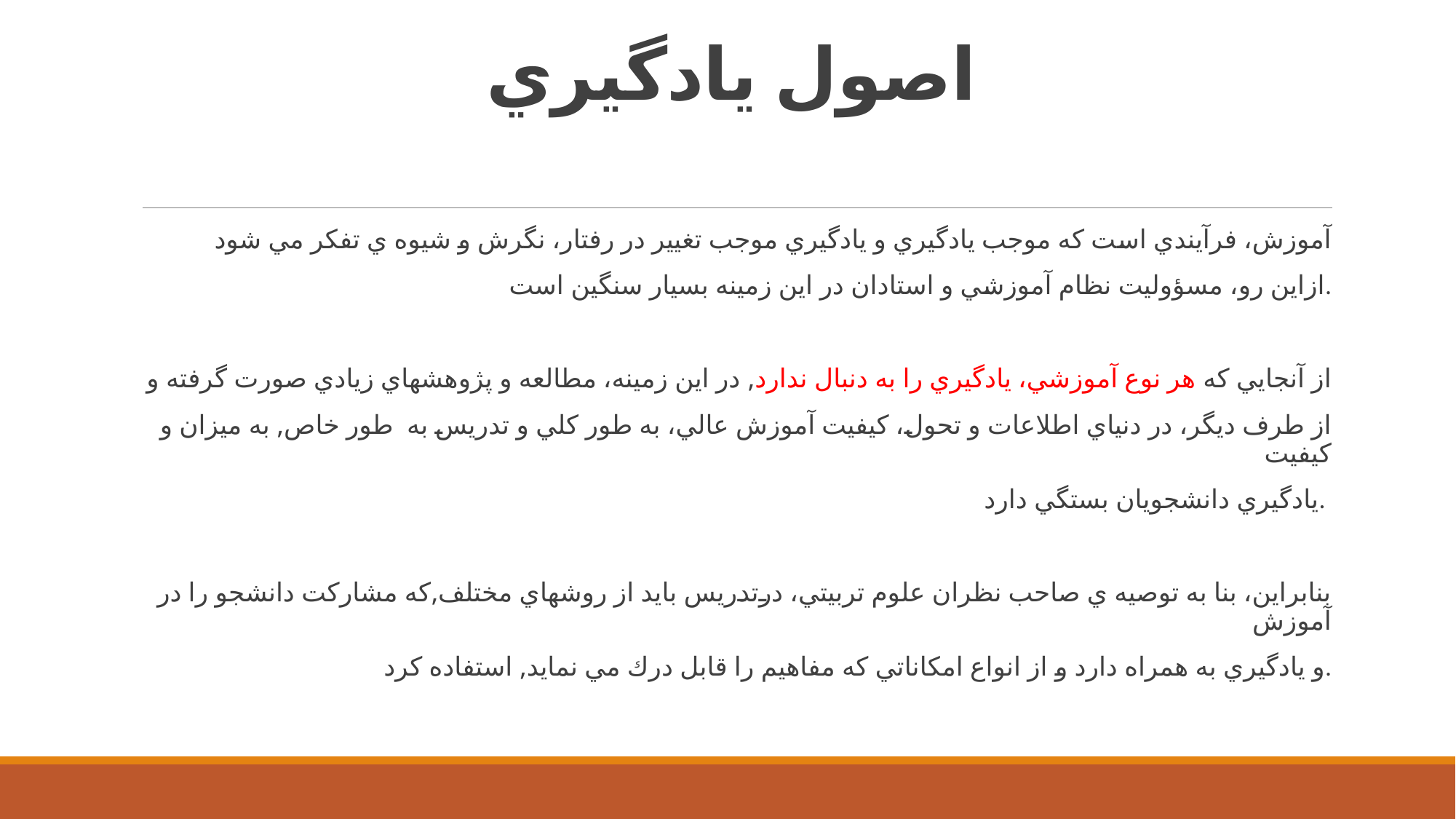

# اصول يادگيري
آموزش، فرآيندي است كه موجب يادگيري و يادگيري موجب تغيير در رفتار، نگرش و شيوه ي تفكر مي شود
ازاين رو، مسؤوليت نظام آموزشي و استادان در اين زمينه بسيار سنگين است.

 از آنجايي كه هر نوع آموزشي، يادگيري را به دنبال ندارد, در اين زمينه، مطالعه و پژوهشهاي زيادي صورت گرفته و
از طرف ديگر، در دنياي اطلاعات و تحول، كيفيت آموزش عالي، به طور كلي و تدريس به  طور خاص, به ميزان و كيفيت
 يادگيري دانشجويان بستگي دارد.

بنابراين، بنا به توصيه ي صاحب نظران علوم تربيتي، درتدريس بايد از روشهاي مختلف,كه مشاركت دانشجو را در آموزش
 و يادگيري به همراه دارد و از انواع امكاناتي كه مفاهيم را قابل درك مي نمايد, استفاده كرد.